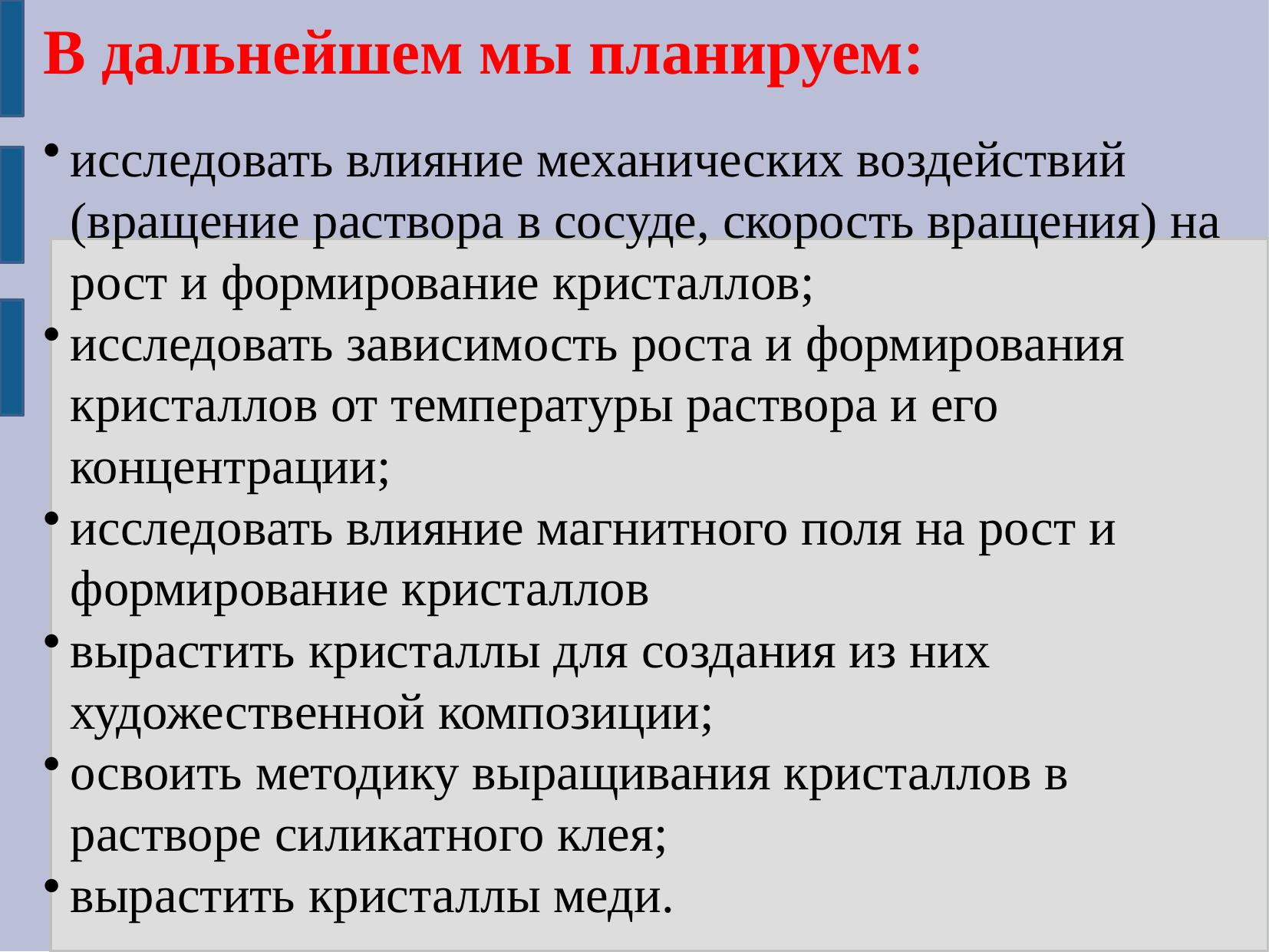

В дальнейшем мы планируем:

исследовать влияние механических воздействий (вращение раствора в сосуде, скорость вращения) на рост и формирование кристаллов;
исследовать зависимость роста и формирования кристаллов от температуры раствора и его концентрации;
исследовать влияние магнитного поля на рост и формирование кристаллов
вырастить кристаллы для создания из них художественной композиции;
освоить методику выращивания кристаллов в растворе силикатного клея;
вырастить кристаллы меди.